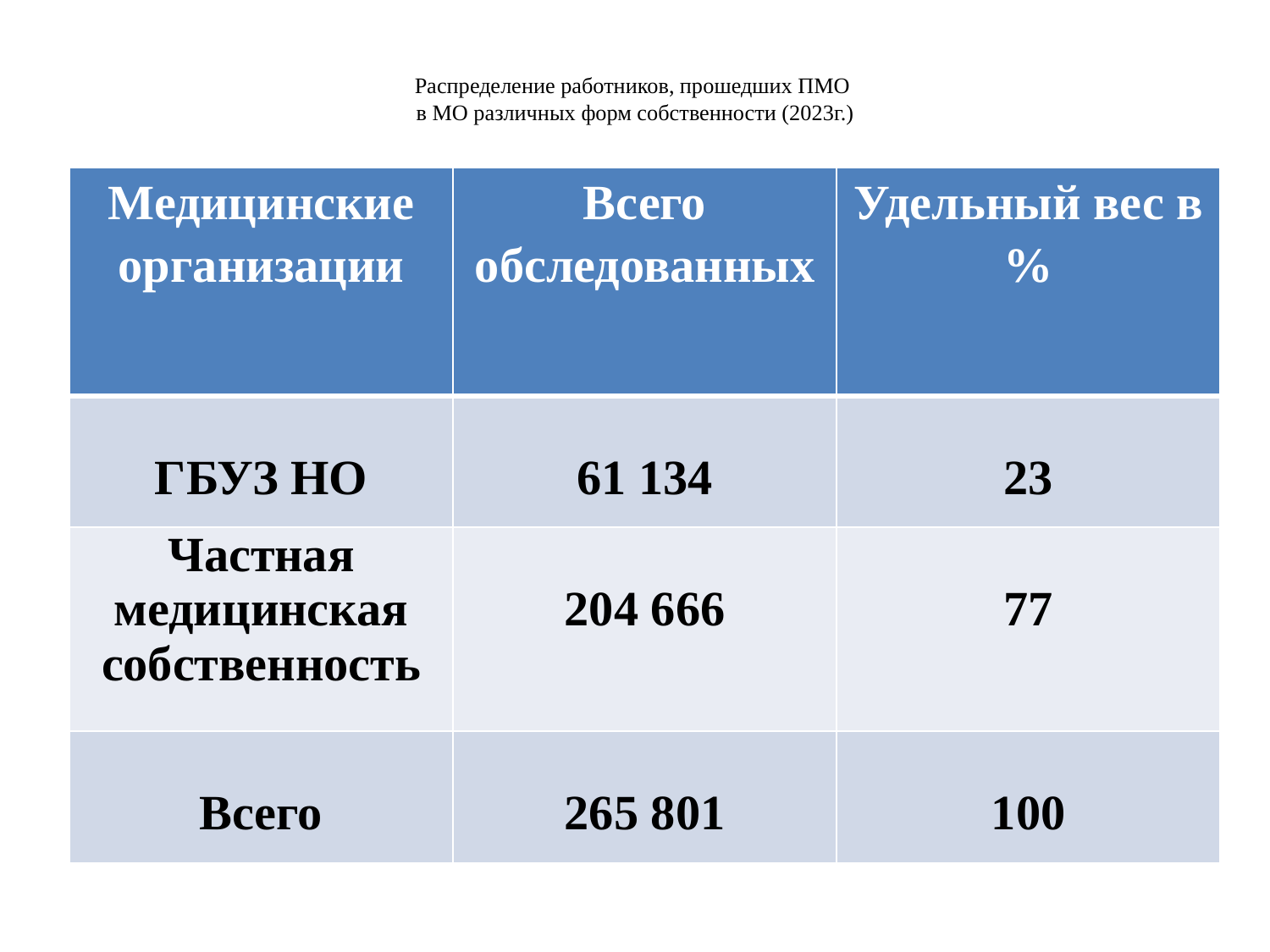

# Распределение работников, прошедших ПМО в МО различных форм собственности (2023г.)
| Медицинские организации | Всего обследованных | Удельный вес в % |
| --- | --- | --- |
| ГБУЗ НО | 61 134 | 23 |
| Частная медицинская собственность | 204 666 | 77 |
| Всего | 265 801 | 100 |